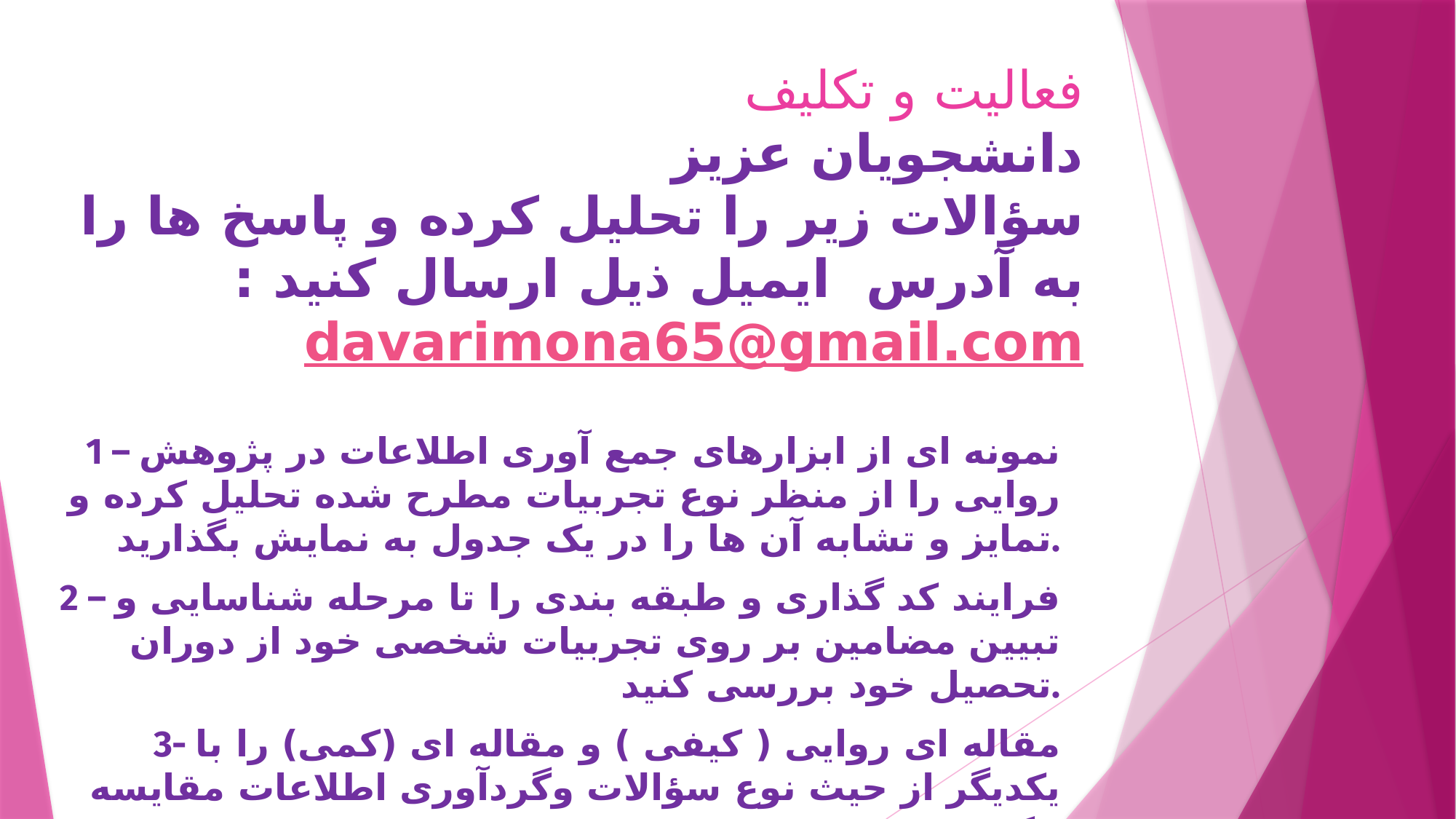

# فعالیت و تکلیف دانشجویان عزیز سؤالات زیر را تحلیل کرده و پاسخ ها را به آدرس  ایمیل ذیل ارسال کنید : davarimona65@gmail.com
1 – نمونه ای از ابزارهای جمع آوری اطلاعات در پژوهش روایی را از منظر نوع تجربیات مطرح شده تحلیل کرده و تمایز و تشابه آن ها را در یک جدول به نمایش بگذارید.
2 – فرایند کد گذاری و طبقه بندی را تا مرحله شناسایی و تبیین مضامین بر روی تجربیات شخصی خود از دوران تحصیل خود بررسی کنید.
3- مقاله ای روایی ( کیفی ) و مقاله ای (کمی) را با یکدیگر از حیث نوع سؤالات وگردآوری اطلاعات مقایسه کنید.